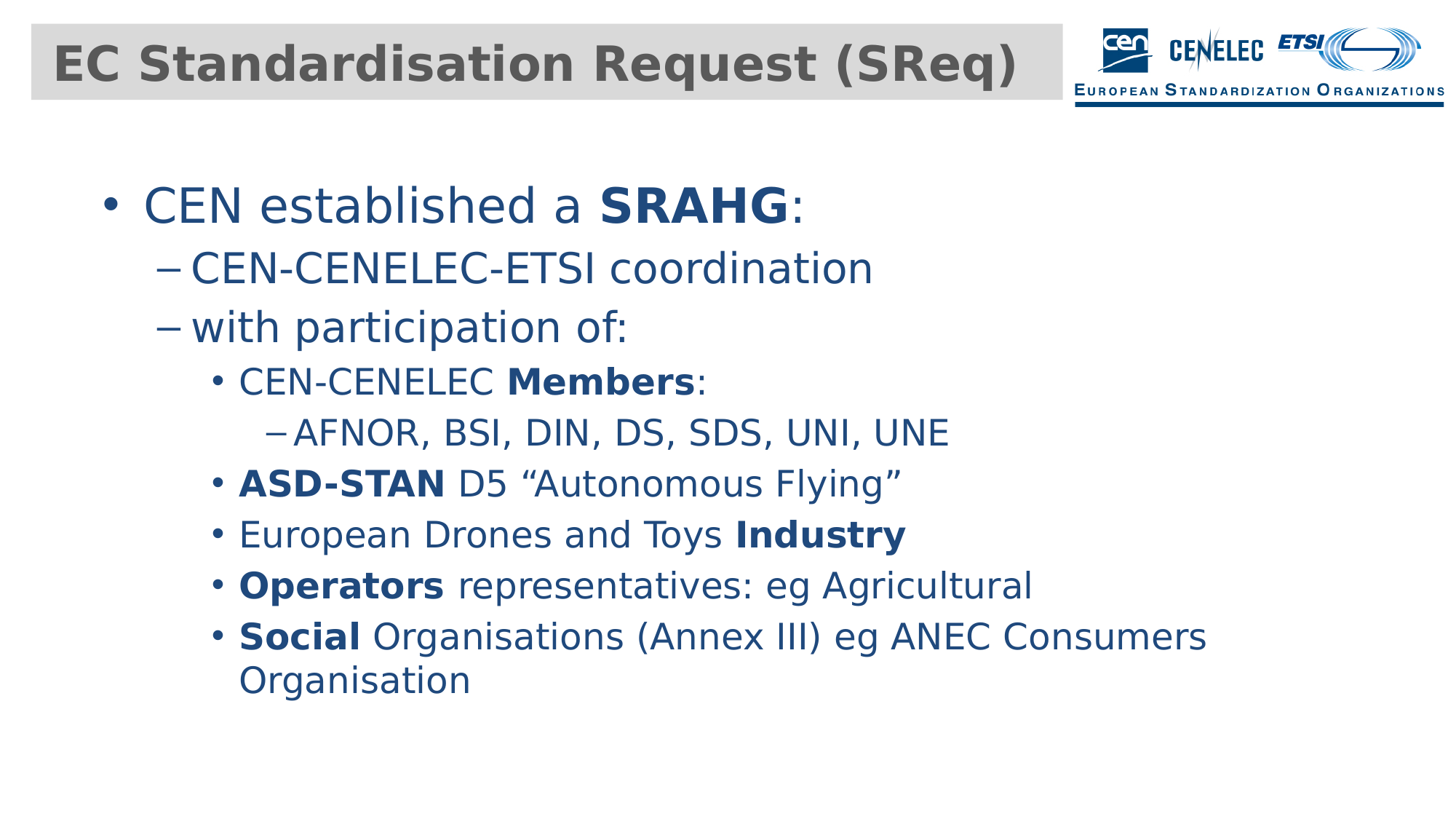

# EC Standardisation Request (SReq)
CEN established a SRAHG:
CEN-CENELEC-ETSI coordination
with participation of:
CEN-CENELEC Members:
AFNOR, BSI, DIN, DS, SDS, UNI, UNE
ASD-STAN D5 “Autonomous Flying”
European Drones and Toys Industry
Operators representatives: eg Agricultural
Social Organisations (Annex III) eg ANEC Consumers Organisation